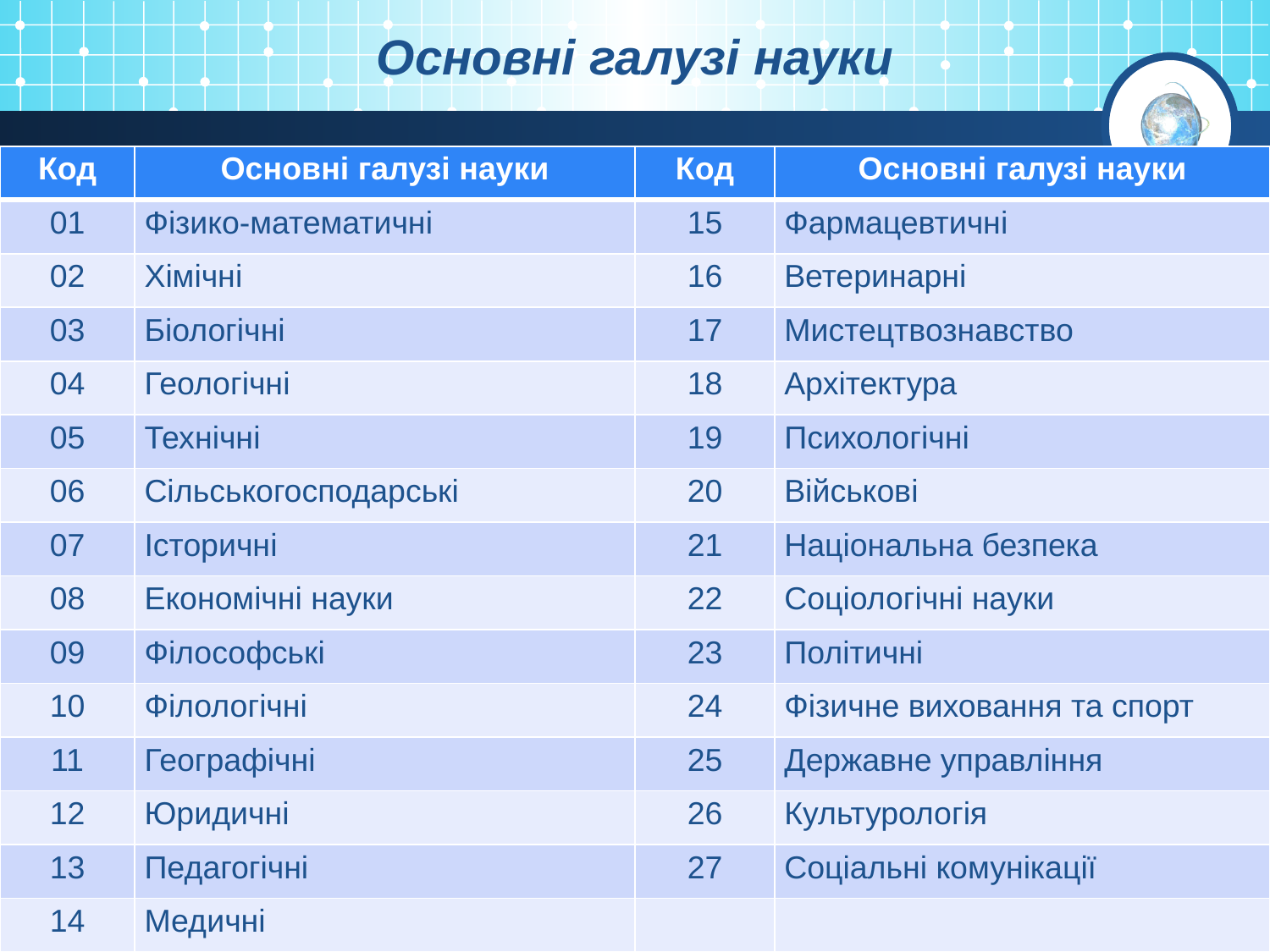

# Основні галузі науки
| Код | Основні галузі науки | Код | Основні галузі науки |
| --- | --- | --- | --- |
| 01 | Фізико-математичні | 15 | Фармацевтичні |
| 02 | Хімічні | 16 | Ветеринарні |
| 03 | Біологічні | 17 | Мистецтвознавство |
| 04 | Геологічні | 18 | Архітектура |
| 05 | Технічні | 19 | Психологічні |
| 06 | Сільськогосподарські | 20 | Військові |
| 07 | Історичні | 21 | Національна безпека |
| 08 | Економічні науки | 22 | Соціологічні науки |
| 09 | Філософські | 23 | Політичні |
| 10 | Філологічні | 24 | Фізичне виховання та спорт |
| 11 | Географічні | 25 | Державне управління |
| 12 | Юридичні | 26 | Культурологія |
| 13 | Педагогічні | 27 | Соціальні комунікації |
| 14 | Медичні |  |  |